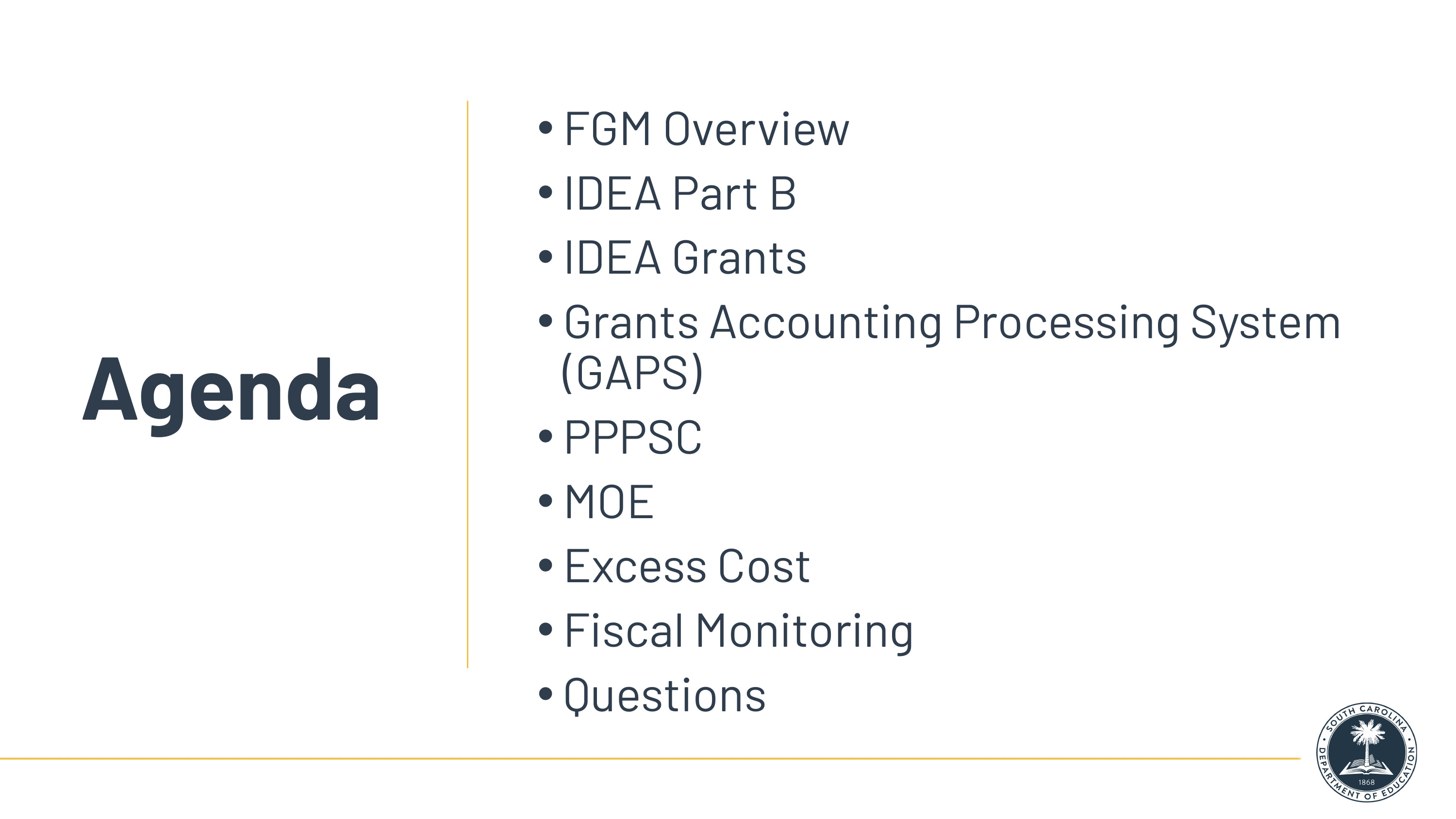

# Agenda
FGM Overview
IDEA Part B
IDEA Grants
Grants Accounting Processing System (GAPS)
PPPSC
MOE
Excess Cost
Fiscal Monitoring
Questions